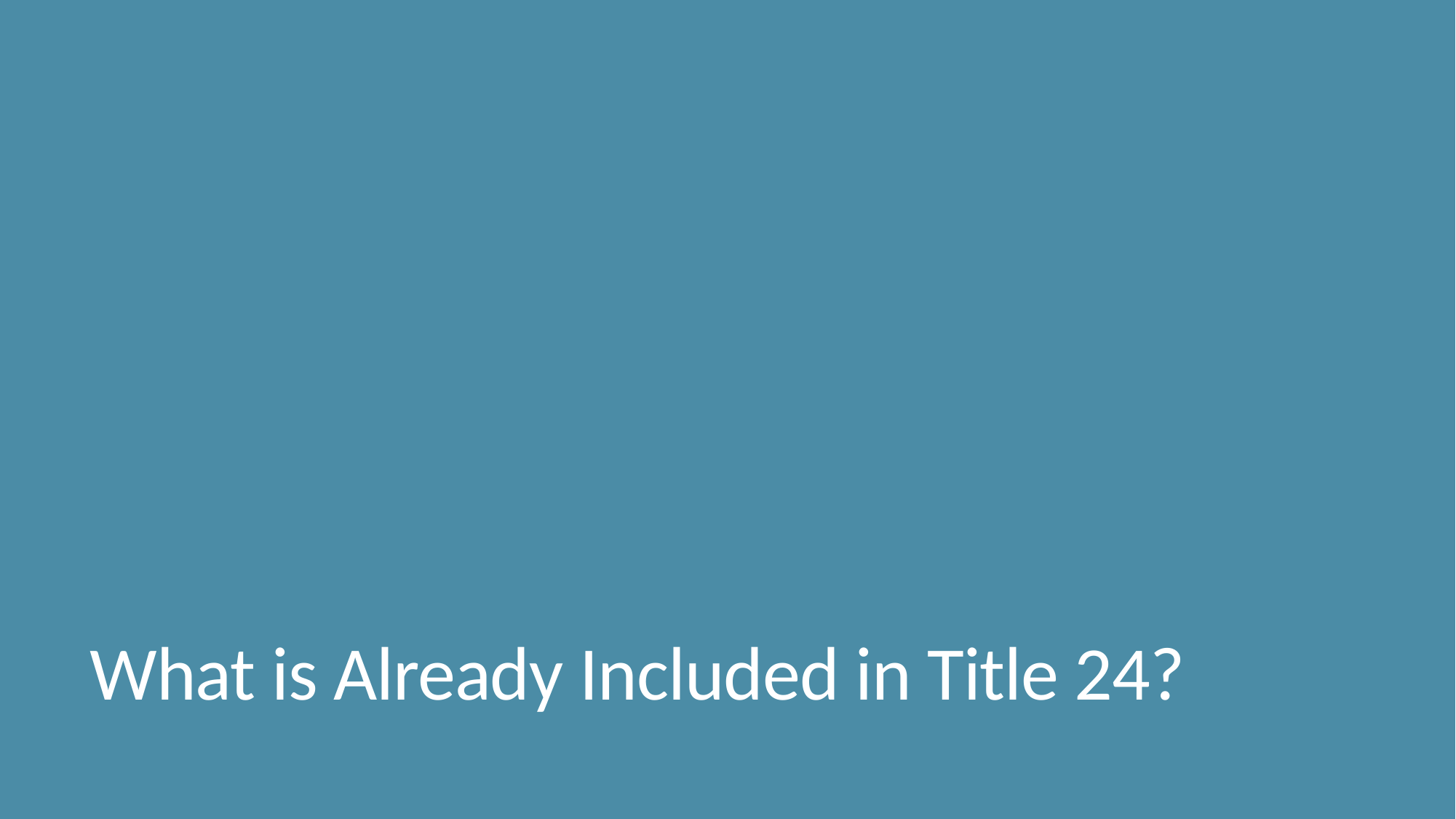

# What is Already Included in Title 24?